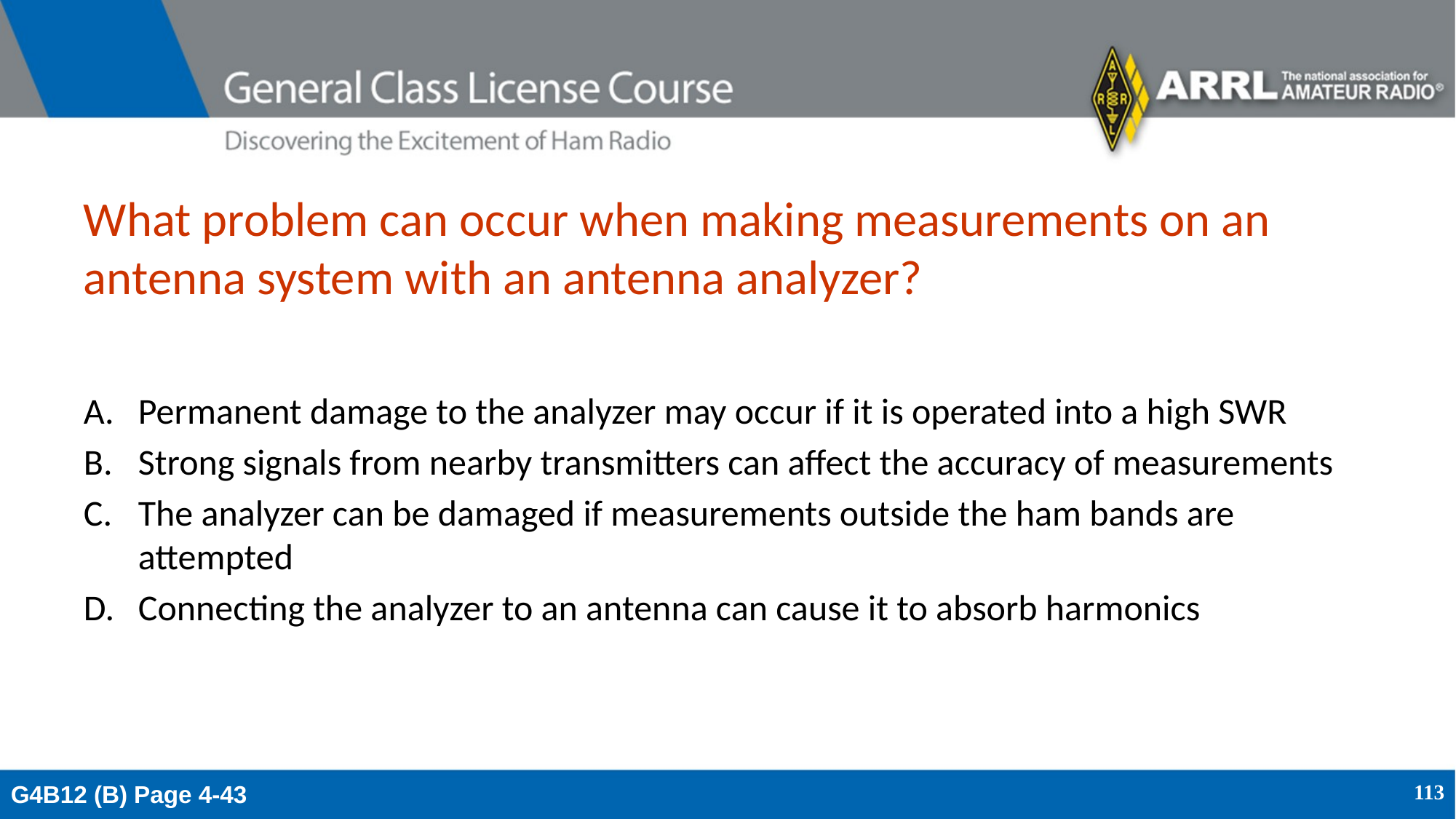

# What problem can occur when making measurements on an antenna system with an antenna analyzer?
Permanent damage to the analyzer may occur if it is operated into a high SWR
Strong signals from nearby transmitters can affect the accuracy of measurements
The analyzer can be damaged if measurements outside the ham bands are attempted
Connecting the analyzer to an antenna can cause it to absorb harmonics
G4B12 (B) Page 4-43
113